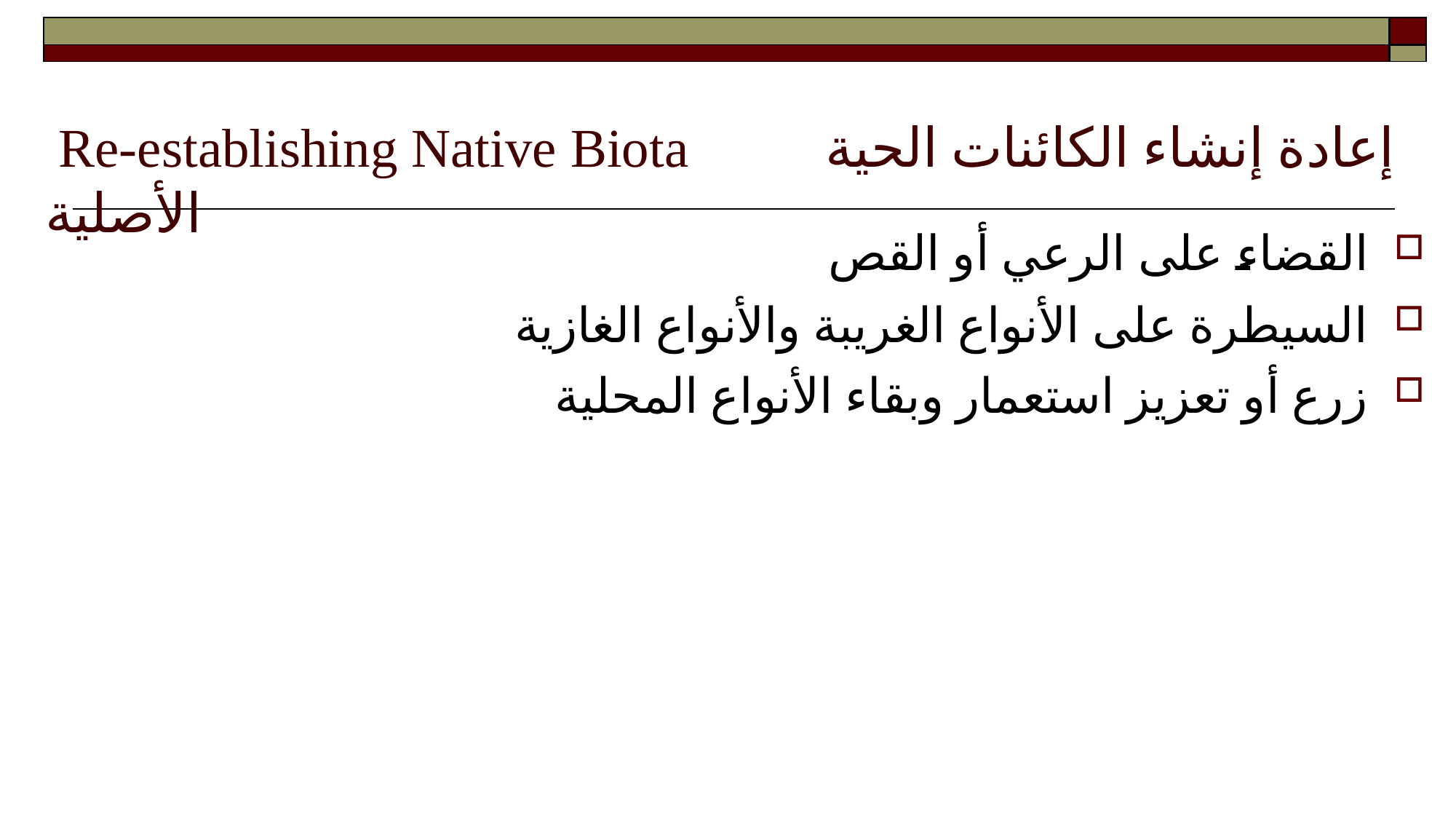

|  |  |
| --- | --- |
|  |  |
# Re-establishing Native Biota          إعادة إنشاء الكائنات الحية الأصلية
القضاء على الرعي أو القص
السيطرة على الأنواع الغريبة والأنواع الغازية
زرع أو تعزيز استعمار وبقاء الأنواع المحلية